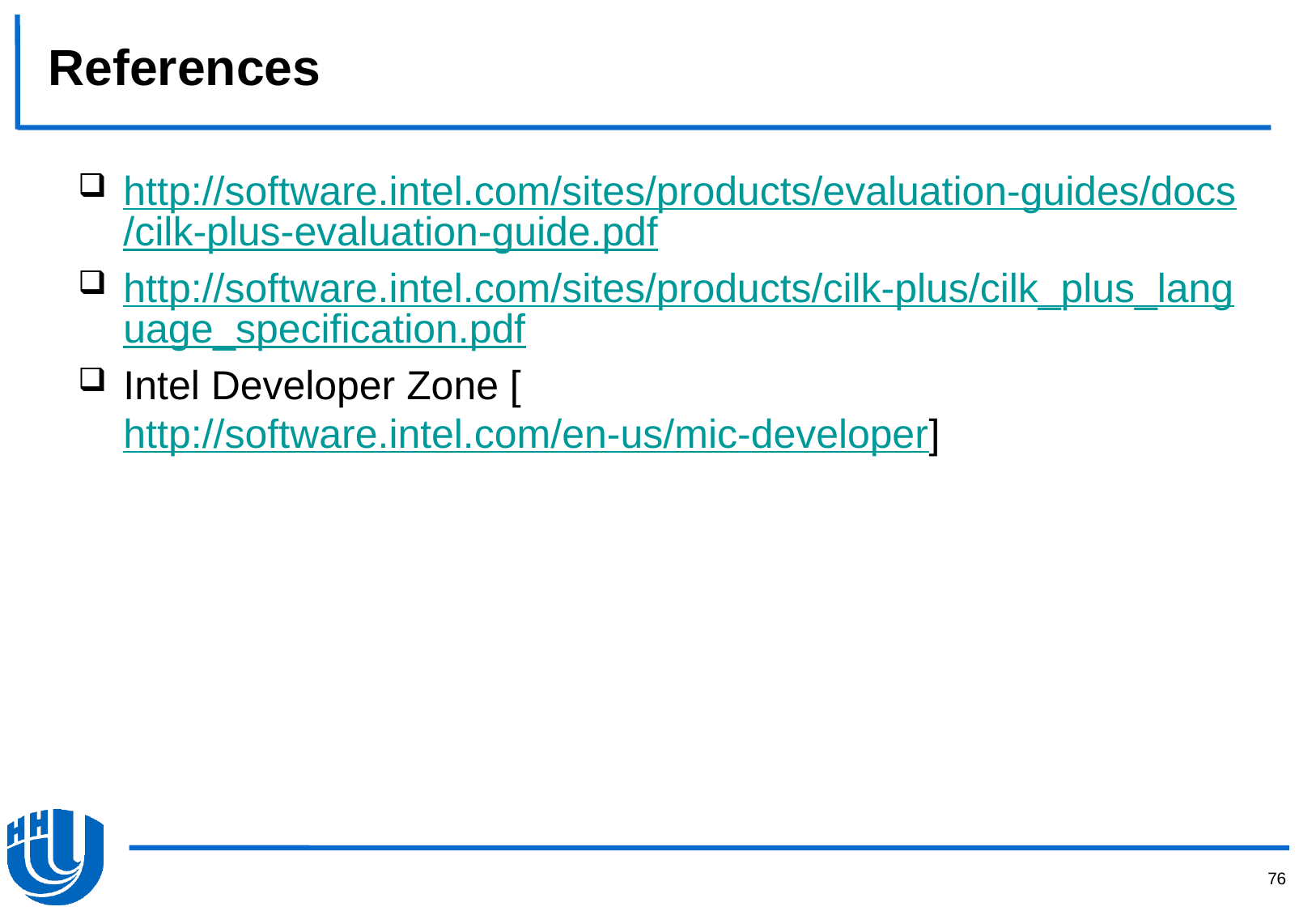

# References
http://software.intel.com/sites/products/evaluation-guides/docs/cilk-plus-evaluation-guide.pdf
http://software.intel.com/sites/products/cilk-plus/cilk_plus_language_specification.pdf
Intel Developer Zone [http://software.intel.com/en-us/mic-developer]
76